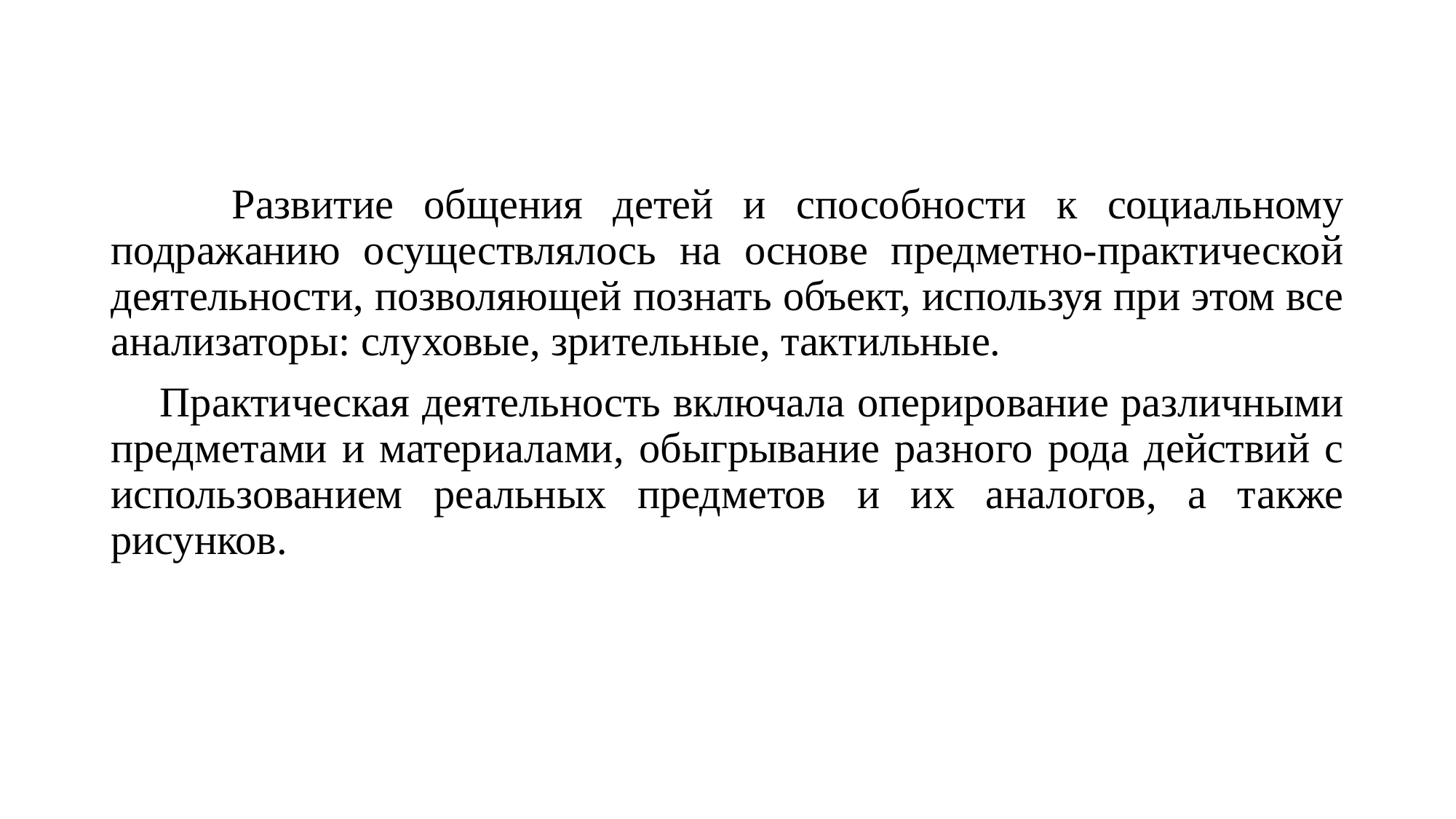

Развитие общения детей и способности к социальному подражанию осуществлялось на основе предметно-практической деятельности, позволяющей познать объект, используя при этом все анализаторы: слуховые, зрительные, тактильные.
    Практическая деятельность включала оперирование различными предметами и материалами, обыгрывание разного рода действий с использованием реальных предметов и их аналогов, а также рисунков.